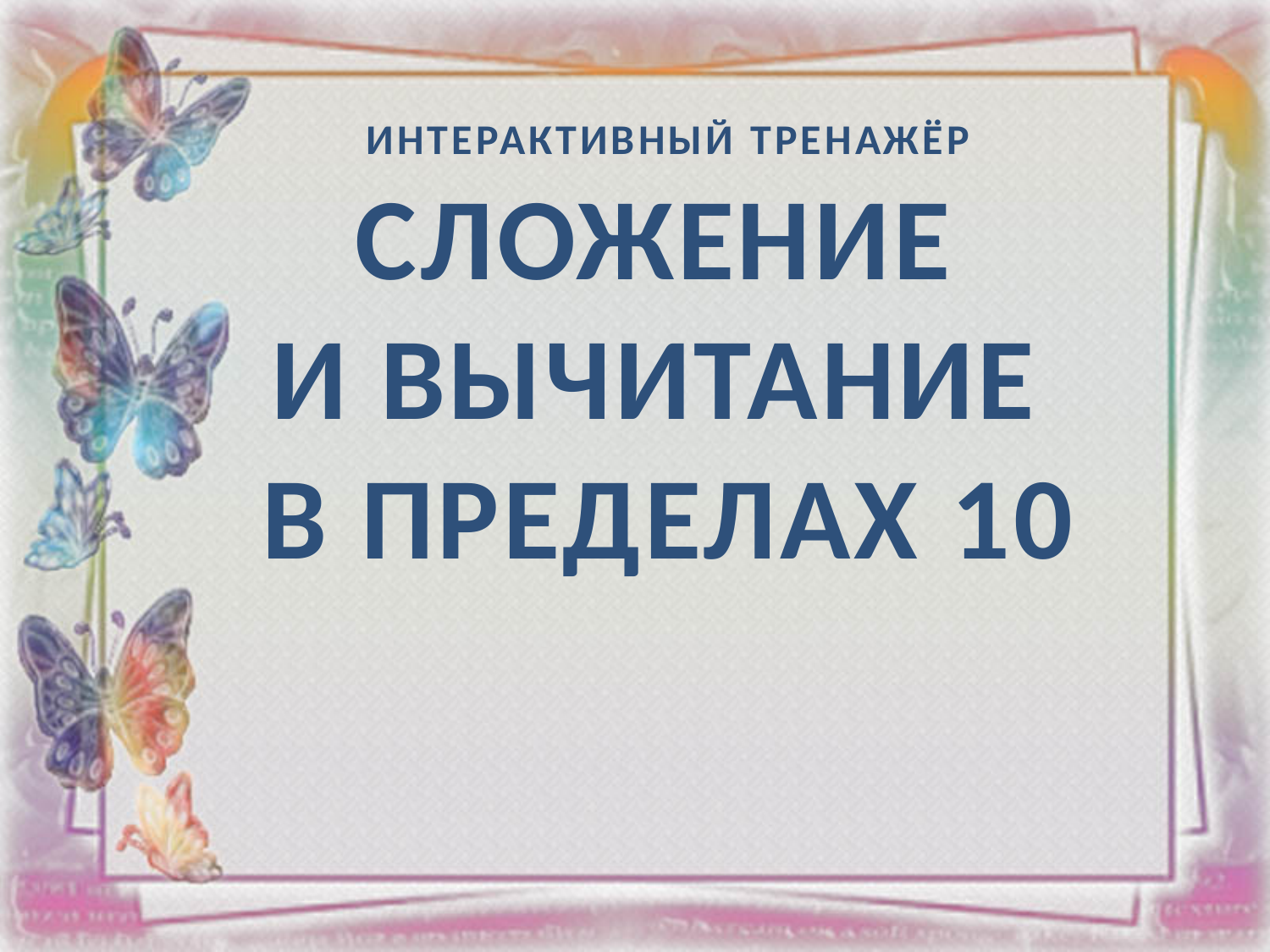

Интерактивный тренажёр
Сложение
и вычитание
в пределах 10